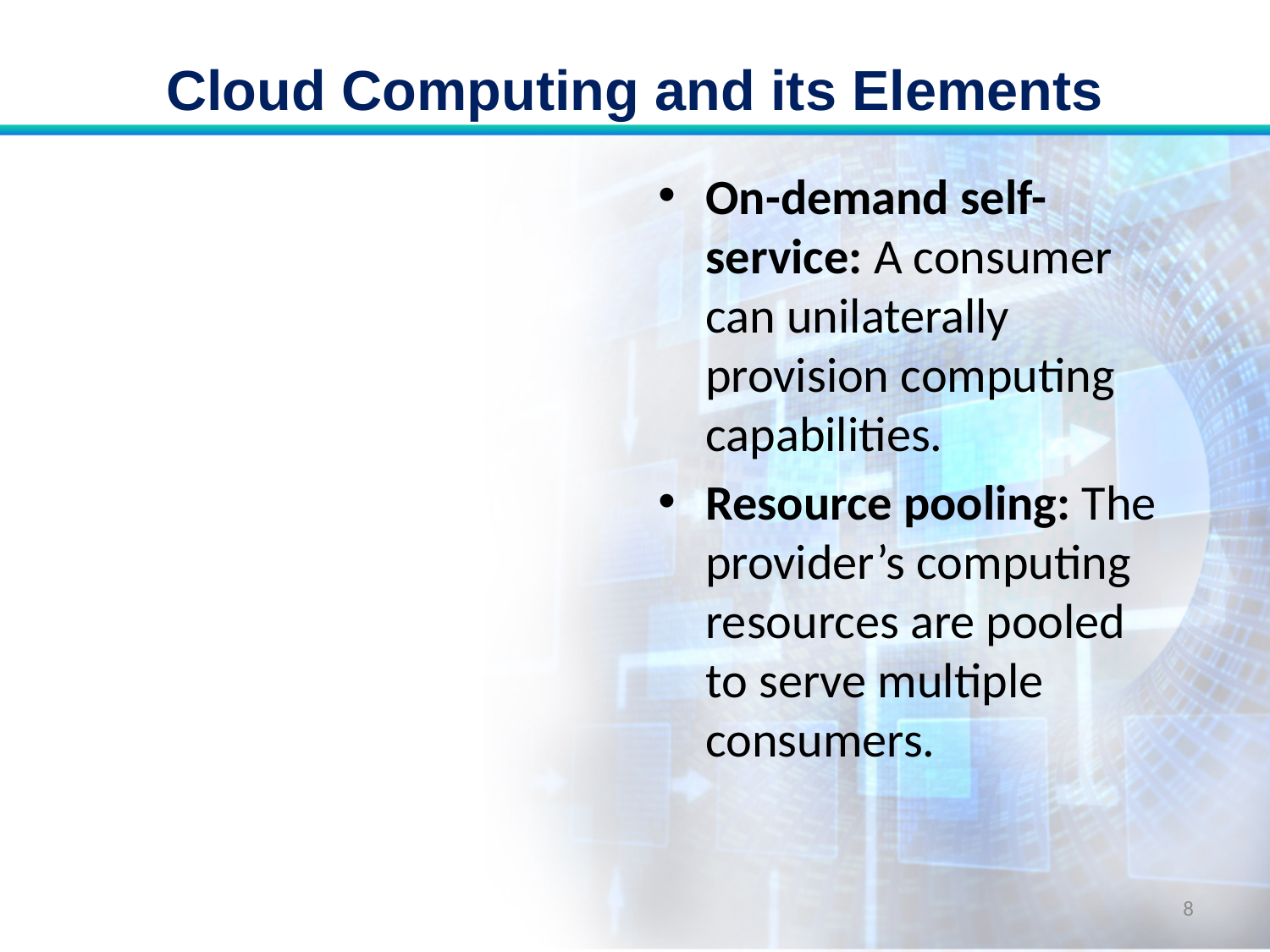

# Cloud Computing and its Elements
On-demand self-service: A consumer can unilaterally provision computing capabilities.
Resource pooling: The provider’s computing resources are pooled to serve multiple consumers.
8